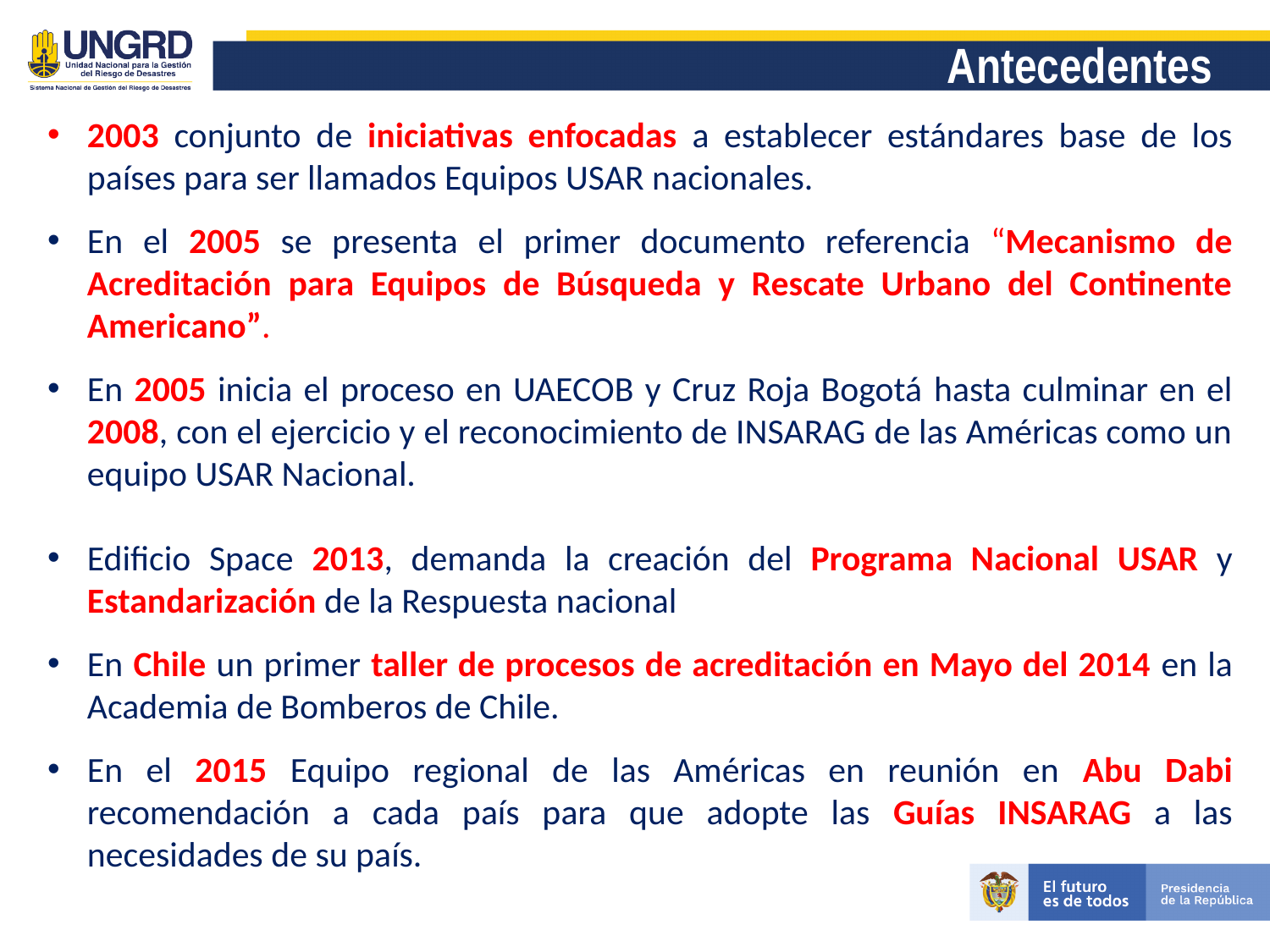

# Antecedentes
2003 conjunto de iniciativas enfocadas a establecer estándares base de los países para ser llamados Equipos USAR nacionales.

En el 2005 se presenta el primer documento referencia “Mecanismo de Acreditación para Equipos de Búsqueda y Rescate Urbano del Continente Americano”.

En 2005 inicia el proceso en UAECOB y Cruz Roja Bogotá hasta culminar en el 2008, con el ejercicio y el reconocimiento de INSARAG de las Américas como un equipo USAR Nacional.

Edificio Space 2013, demanda la creación del Programa Nacional USAR y Estandarización de la Respuesta nacional

En Chile un primer taller de procesos de acreditación en Mayo del 2014 en la Academia de Bomberos de Chile.

En el 2015 Equipo regional de las Américas en reunión en Abu Dabi recomendación a cada país para que adopte las Guías INSARAG a las necesidades de su país.